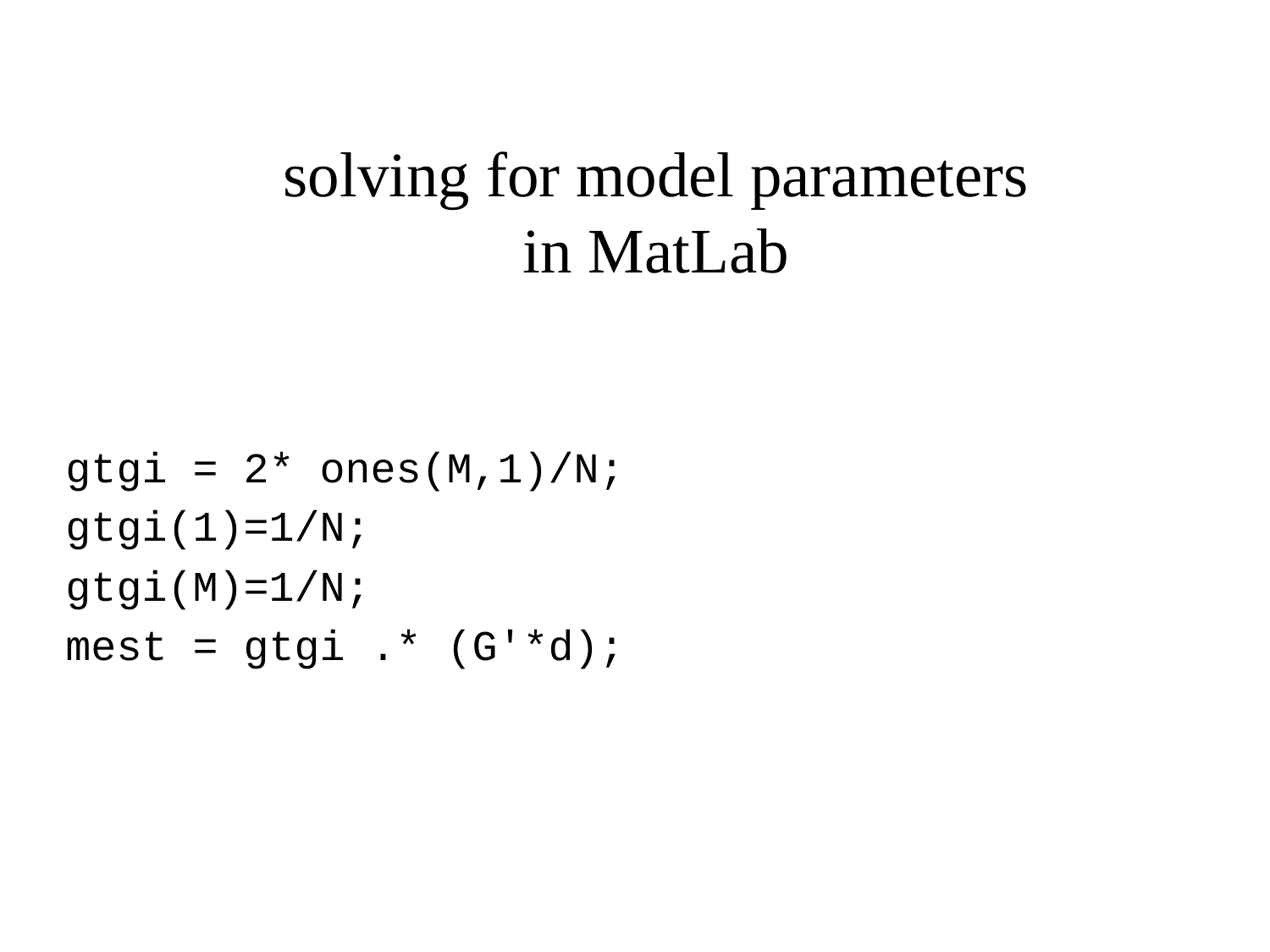

solving for model parameters in MatLab
gtgi = 2* ones(M,1)/N;
gtgi(1)=1/N;
gtgi(M)=1/N;
mest = gtgi .* (G'*d);